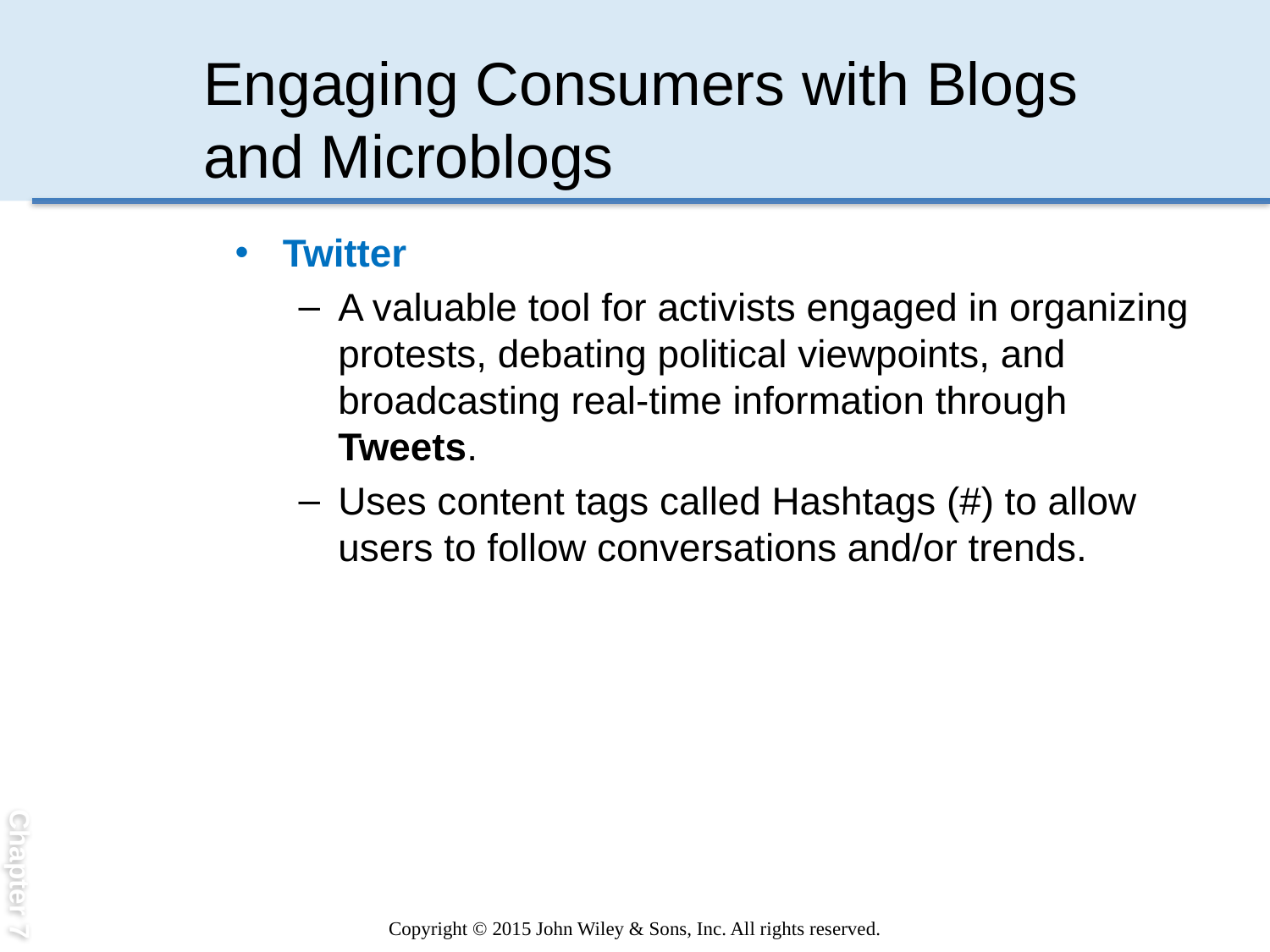

Chapter 7
# Engaging Consumers with Blogs and Microblogs
Twitter
A valuable tool for activists engaged in organizing protests, debating political viewpoints, and broadcasting real-time information through Tweets.
Uses content tags called Hashtags (#) to allow users to follow conversations and/or trends.